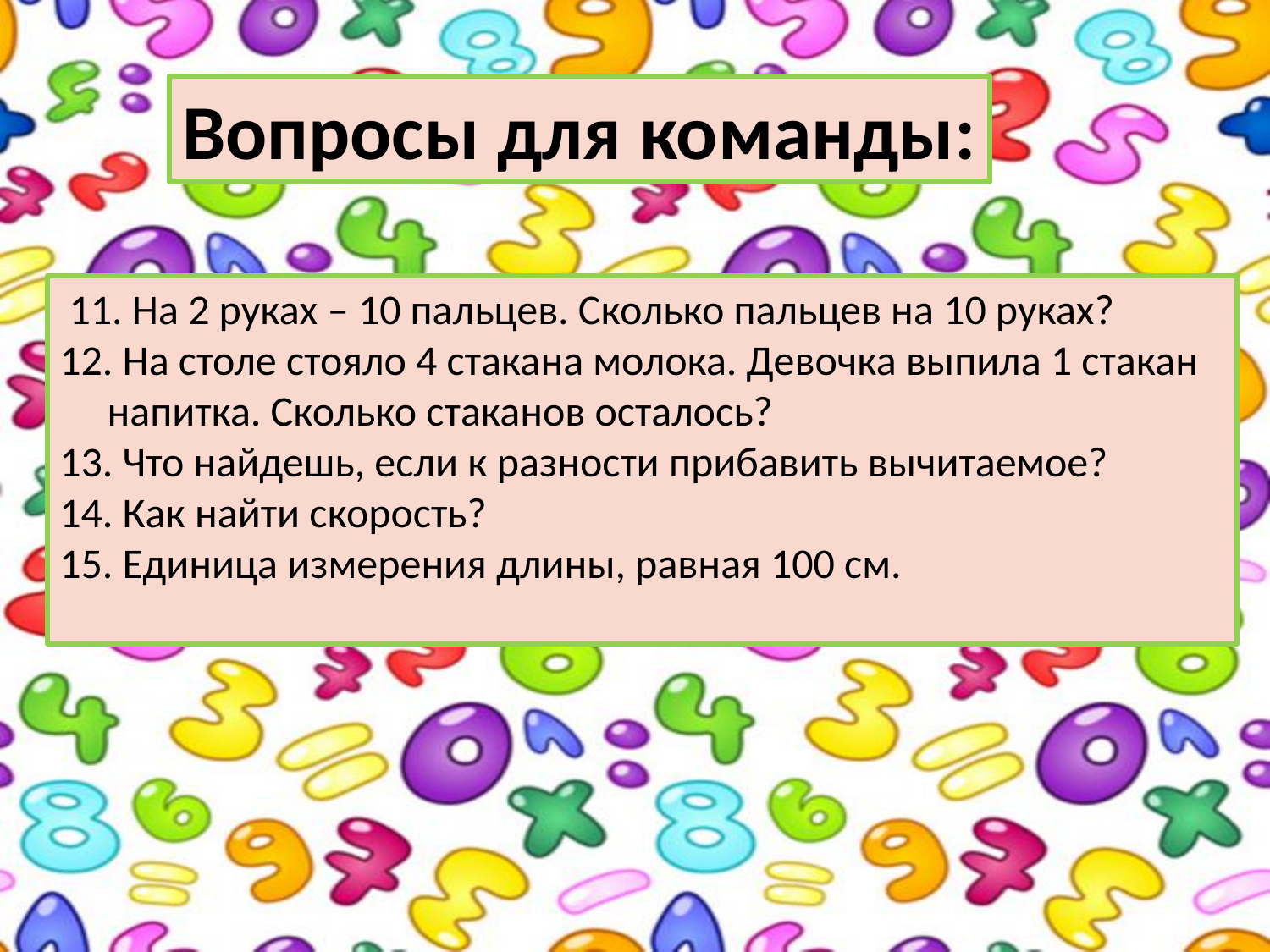

Вопросы для команды:
 11. На 2 руках – 10 пальцев. Сколько пальцев на 10 руках?
12. На столе стояло 4 стакана молока. Девочка выпила 1 стакан
     напитка. Сколько стаканов осталось?
13. Что найдешь, если к разности прибавить вычитаемое?
14. Как найти скорость?
15. Единица измерения длины, равная 100 см.